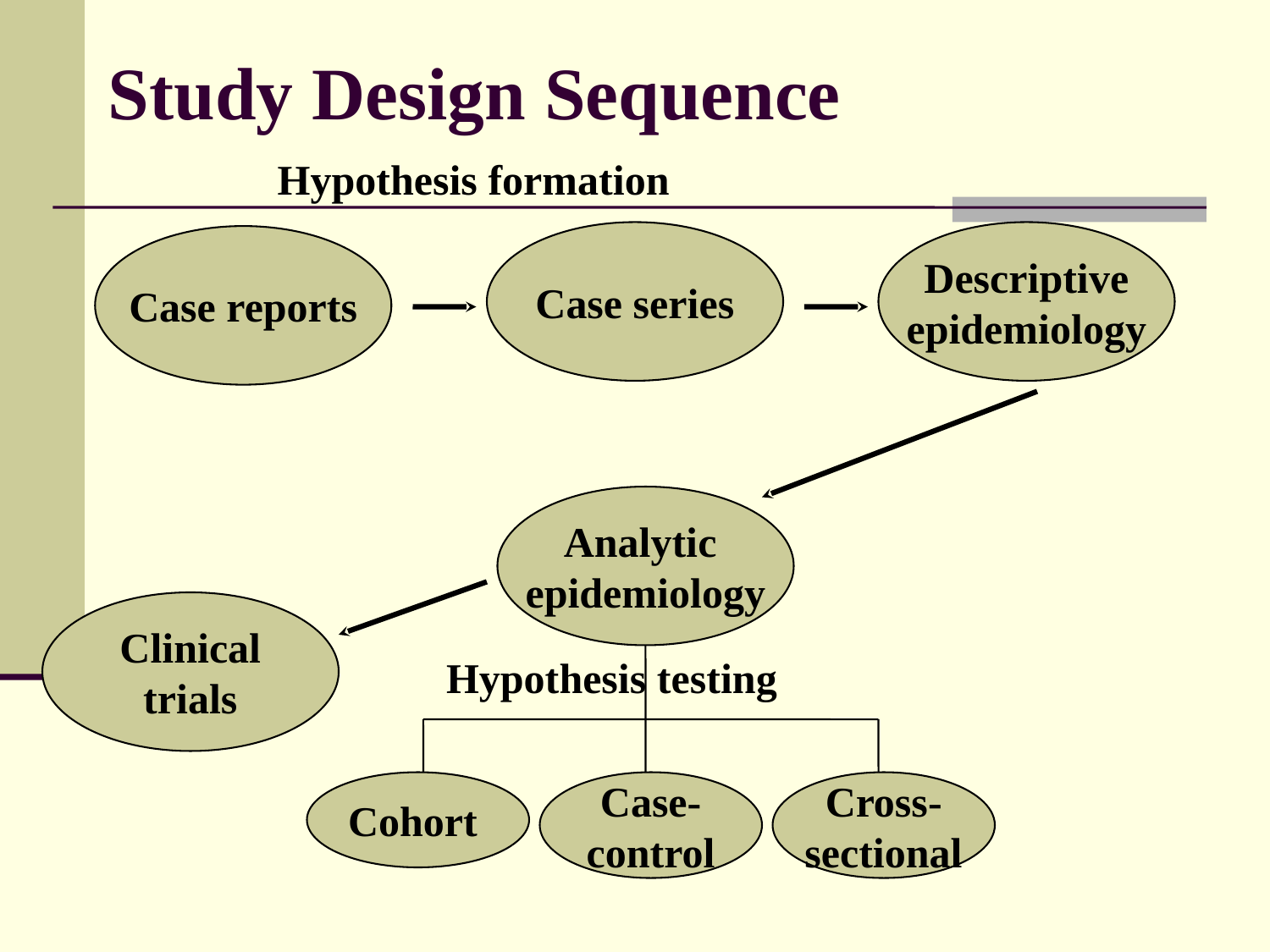

Study Design Sequence
Hypothesis formation
Case series
Descriptive
epidemiology
Case reports

Analytic
epidemiology

Clinical
trials
Hypothesis testing

Cohort
Case-
control
Cross-
sectional